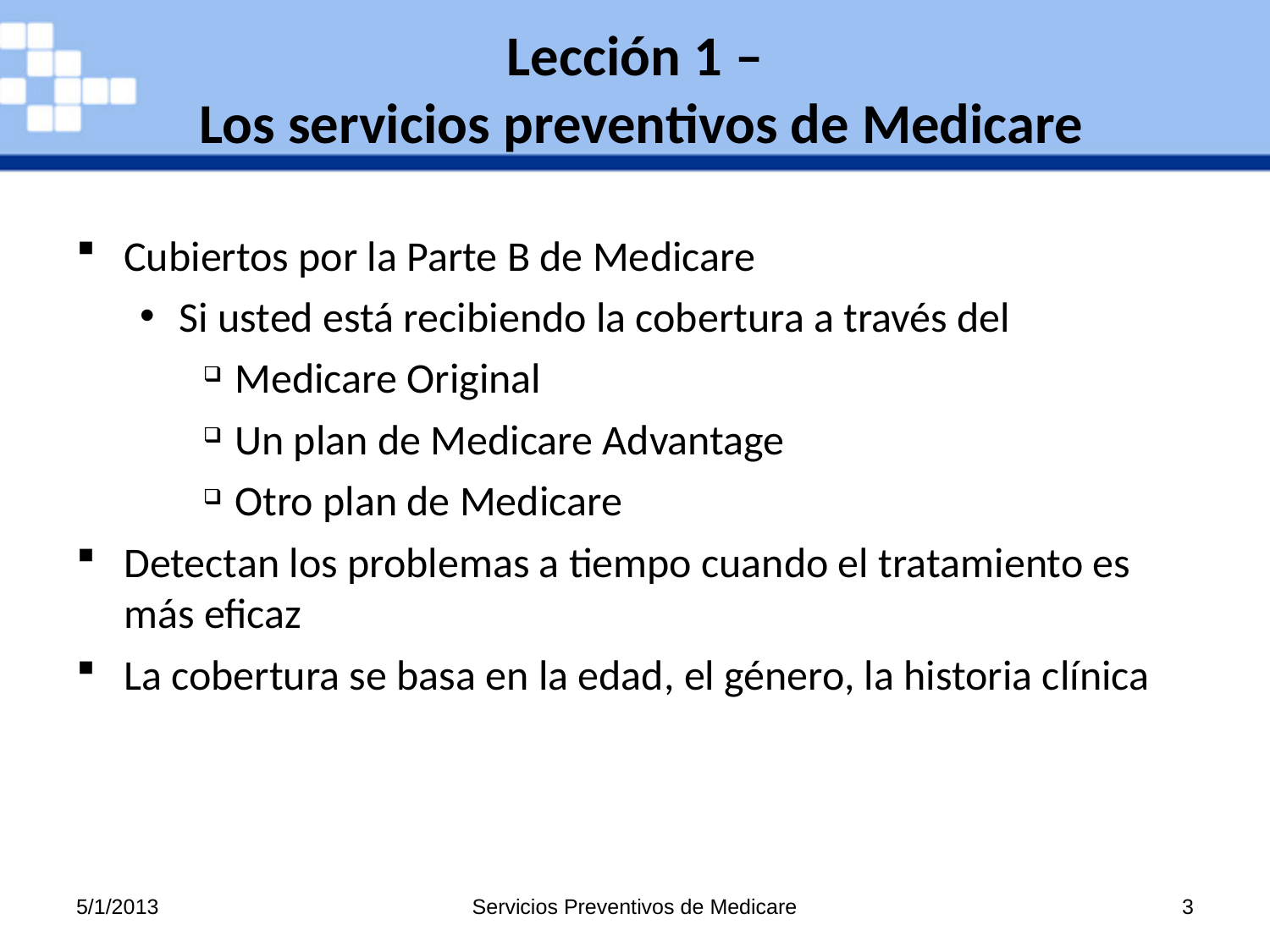

# Lección 1 – Los servicios preventivos de Medicare
Cubiertos por la Parte B de Medicare
Si usted está recibiendo la cobertura a través del
Medicare Original
Un plan de Medicare Advantage
Otro plan de Medicare
Detectan los problemas a tiempo cuando el tratamiento es más eficaz
La cobertura se basa en la edad, el género, la historia clínica

5/1/2013
Servicios Preventivos de Medicare
3